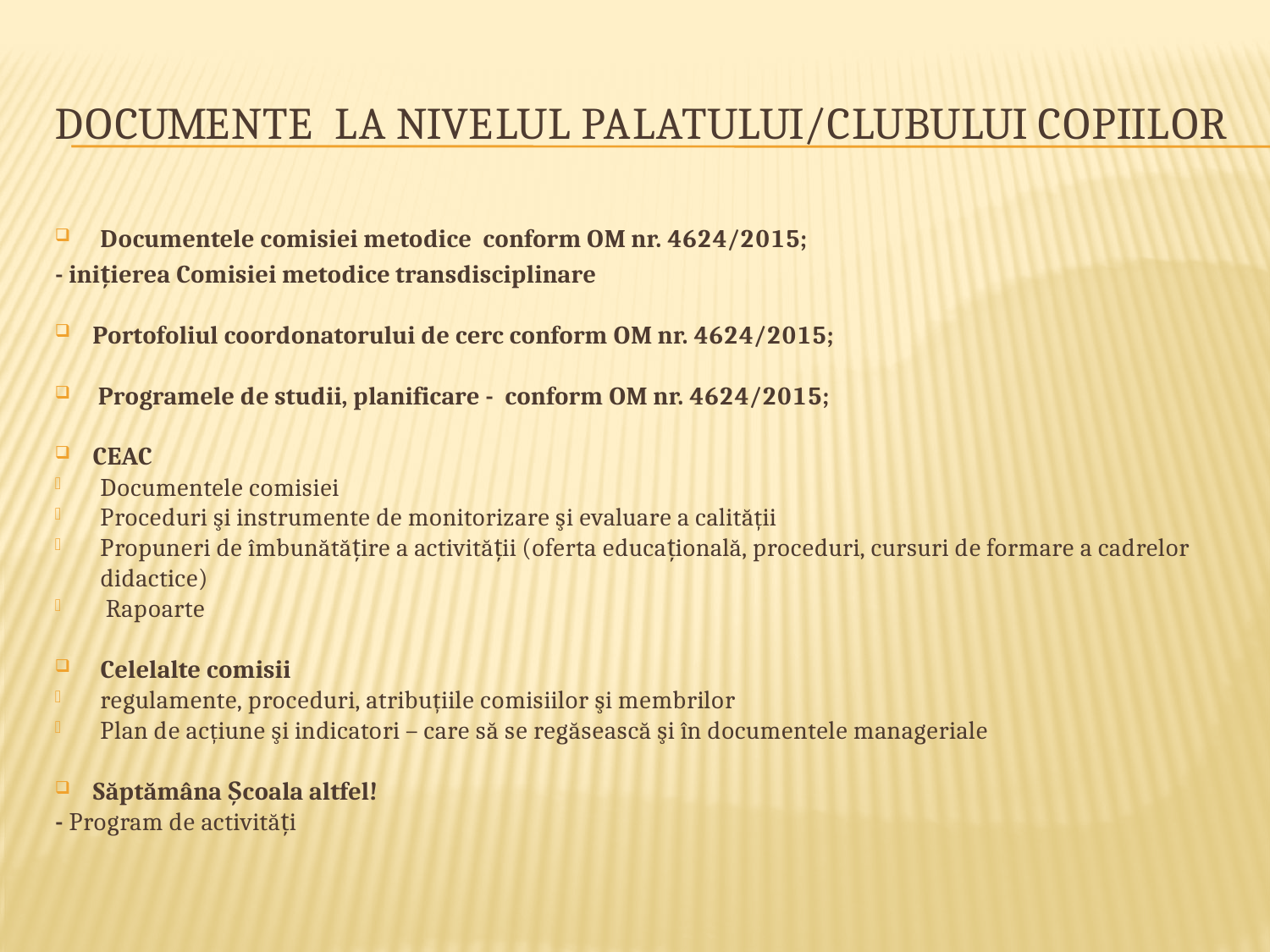

# DOCUMENTE  LA NIVELUL PALATULUI/CLUBULUI COPIILOR
Documentele comisiei metodice  conform OM nr. 4624/2015;
- inițierea Comisiei metodice transdisciplinare

Portofoliul coordonatorului de cerc conform OM nr. 4624/2015;

 Programele de studii, planificare -  conform OM nr. 4624/2015;

CEAC
Documentele comisiei
Proceduri şi instrumente de monitorizare şi evaluare a calităţii
Propuneri de îmbunătățire a activității (oferta educațională, proceduri, cursuri de formare a cadrelor didactice)
 Rapoarte

Celelalte comisii
regulamente, proceduri, atribuţiile comisiilor şi membrilor
Plan de acţiune şi indicatori – care să se regăsească şi în documentele manageriale

Săptămâna Școala altfel!
- Program de activități